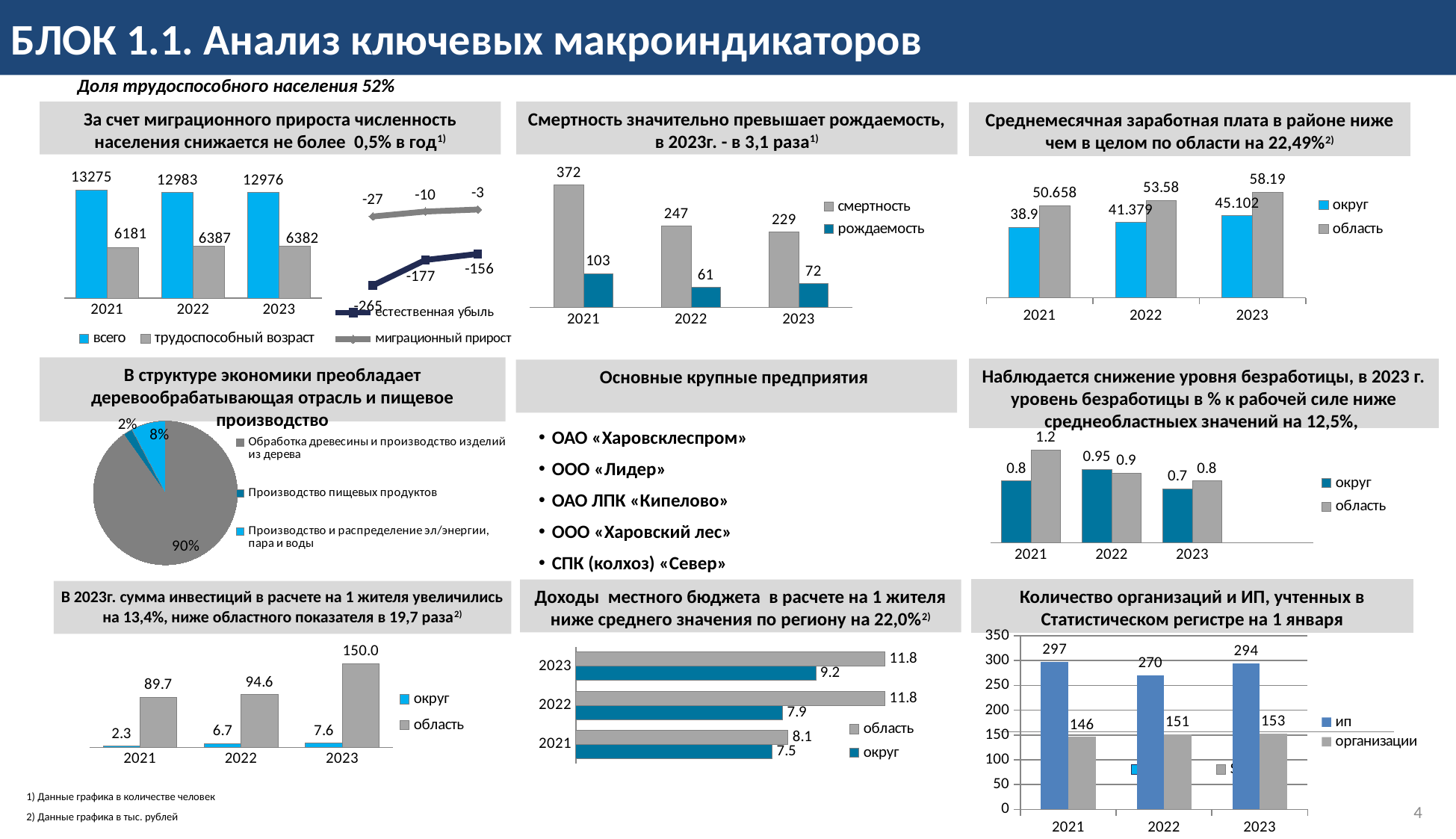

БЛОК 1.1. Анализ ключевых макроиндикаторов

Доля трудоспособного населения 52%
За счет миграционного прироста численность населения снижается не более  0,5% в год1)
Смертность значительно превышает рождаемость, в 2023г. - в 3,1 раза1)
Среднемесячная заработная плата в районе ниже чем в целом по области на 22,49%2)

### Chart

| Category | смертность | рождаемость |
|---|---|---|
| 2021 | 372.0 | 103.0 |
| 2022 | 247.0 | 61.0 |
| 2023 | 229.0 | 72.0 |

### Chart

| Category | округ | область |
|---|---|---|
| 2021 | 38.9 | 50.658 |
| 2022 | 41.379 | 53.58 |
| 2023 | 45.102 | 58.19 |

### Chart

| Category | всего  | трудоспособный возраст |
|---|---|---|
| 2021 | 13275.0 | 6181.0 |
| 2022 | 12983.0 | 6387.0 |
| 2023 | 12976.0 | 6382.0 |

### Chart

| Category | естественная убыль | миграционный прирост  |
|---|---|---|
| 2020 | -265.0 | -27.0 |
| 2021 | -177.0 | -10.0 |
| 2022 | -156.0 | -3.0 |
В структуре экономики преобладает деревообрабатывающая отрасль и пищевое производство
Наблюдается снижение уровня безработицы, в 2023 г. уровень безработицы в % к рабочей силе ниже среднеобластныех значений на 12,5%,
Основные крупные предприятия

### Chart

| Category |  |
|---|---|
| Обработка древесины и производство изделий из дерева | 90.2 |
| Производство пищевых продуктов | 2.1 |
| Производство и распределение эл/энергии, пара и воды | 7.7 |

### Chart

| Category | округ | область |
|---|---|---|
| 2021 | 0.8 | 1.2 |
| 2022 | 0.95 | 0.9 |
| 2023 | 0.7 | 0.8 |
|  | None | None |
ОАО «Харовсклеспром»
ООО «Лидер»
ОАО ЛПК «Кипелово»
ООО «Харовский лес»
СПК (колхоз) «Север»
Доходы  местного бюджета  в расчете на 1 жителя ниже среднего значения по региону на 22,0%2)
Количество организаций и ИП, учтенных в Статистическом регистре на 1 января
В 2023г. сумма инвестиций в расчете на 1 жителя увеличились на 13,4%, ниже областного показателя в 19,7 раза2)

### Chart

| Category | ип | организации |
|---|---|---|
| 2021 | 297.0 | 146.0 |
| 2022 | 270.0 | 151.0 |
| 2023 | 294.0 | 153.0 |

### Chart

| Category |  |  |
|---|---|---|
|  | None | None |
|  | None | None |
|  | None | None |

### Chart

| Category | округ | область |
|---|---|---|
| 2021 | 7.5 | 8.106 |
| 2022 | 7.9 | 11.812 |
| 2023 | 9.17 | 11.812 |

### Chart

| Category | округ | область |
|---|---|---|
| 2021 | 2.3 | 89.727 |
| 2022 | 6.7 | 94.588 |
| 2023 | 7.57 | 150.0 |
1) Данные графика в количестве человек
2) Данные графика в тыс. рублей

4